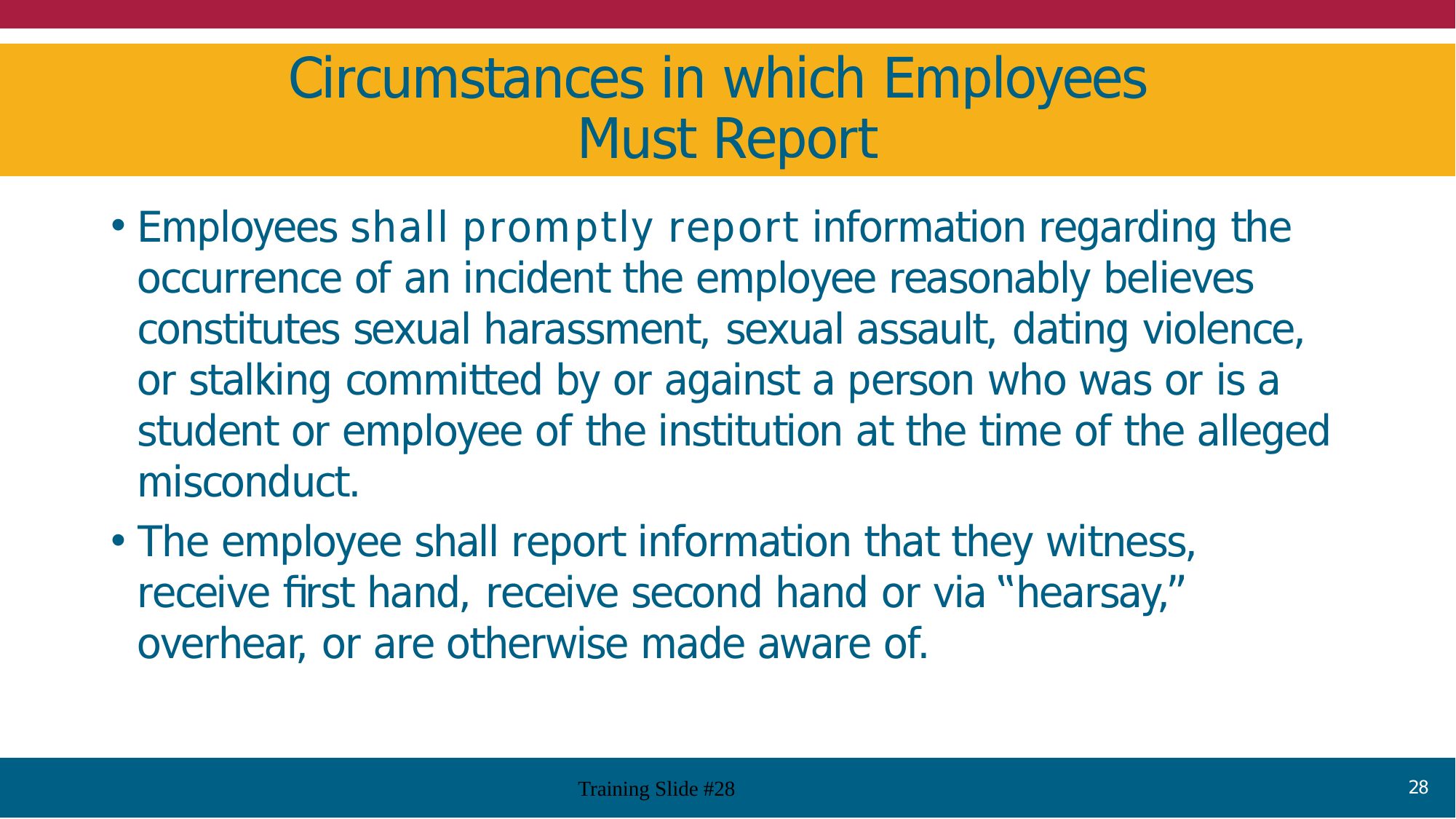

# Circumstances in which Employees Must Report
Employees shall promptly report information regarding the occurrence of an incident the employee reasonably believes constitutes sexual harassment, sexual assault, dating violence, or stalking committed by or against a person who was or is a student or employee of the institution at the time of the alleged misconduct.
The employee shall report information that they witness, receive first hand, receive second hand or via “hearsay,” overhear, or are otherwise made aware of.

28
Training Slide #28